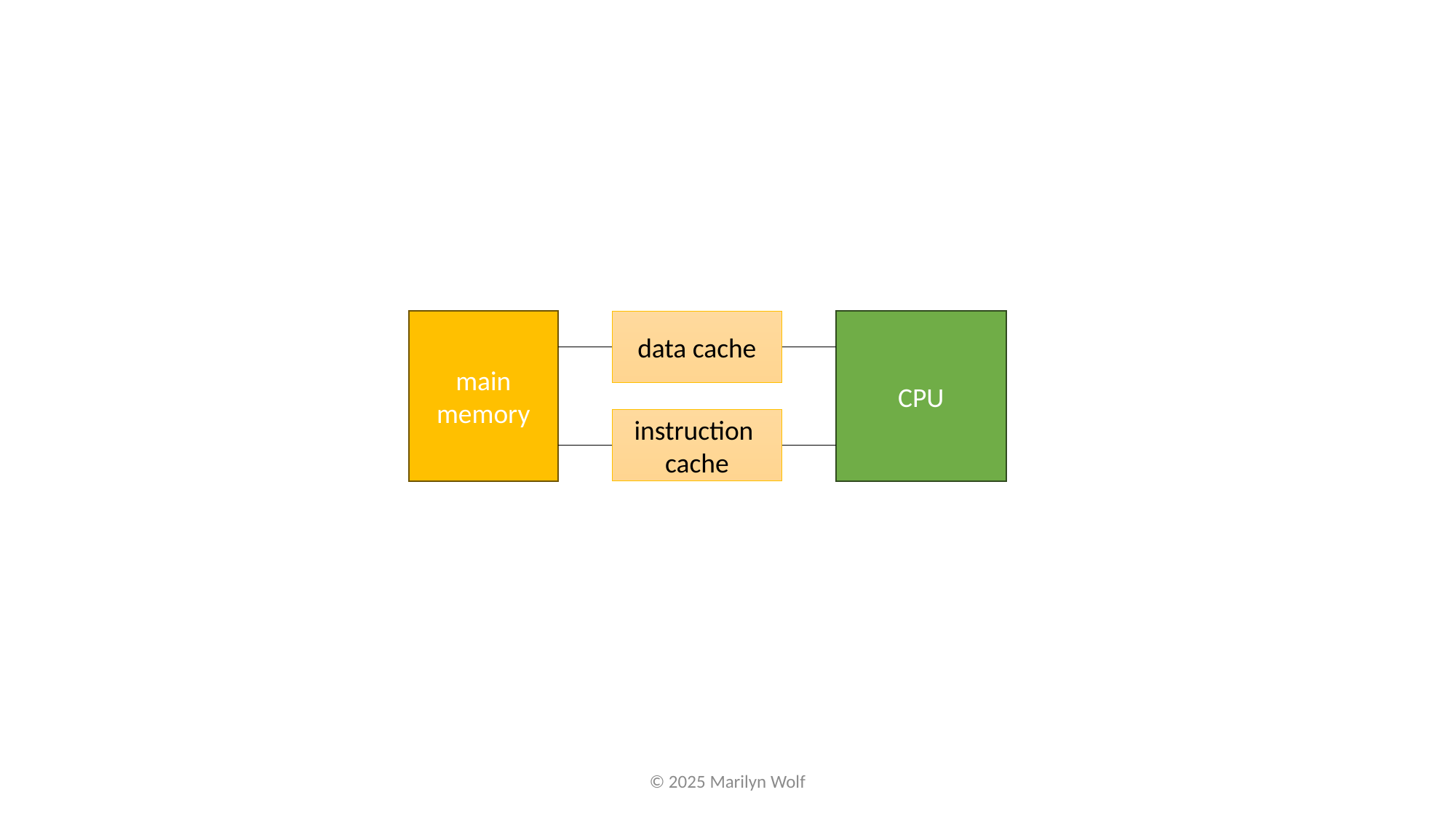

main memory
data cache
CPU
instruction  cache
© 2025 Marilyn Wolf